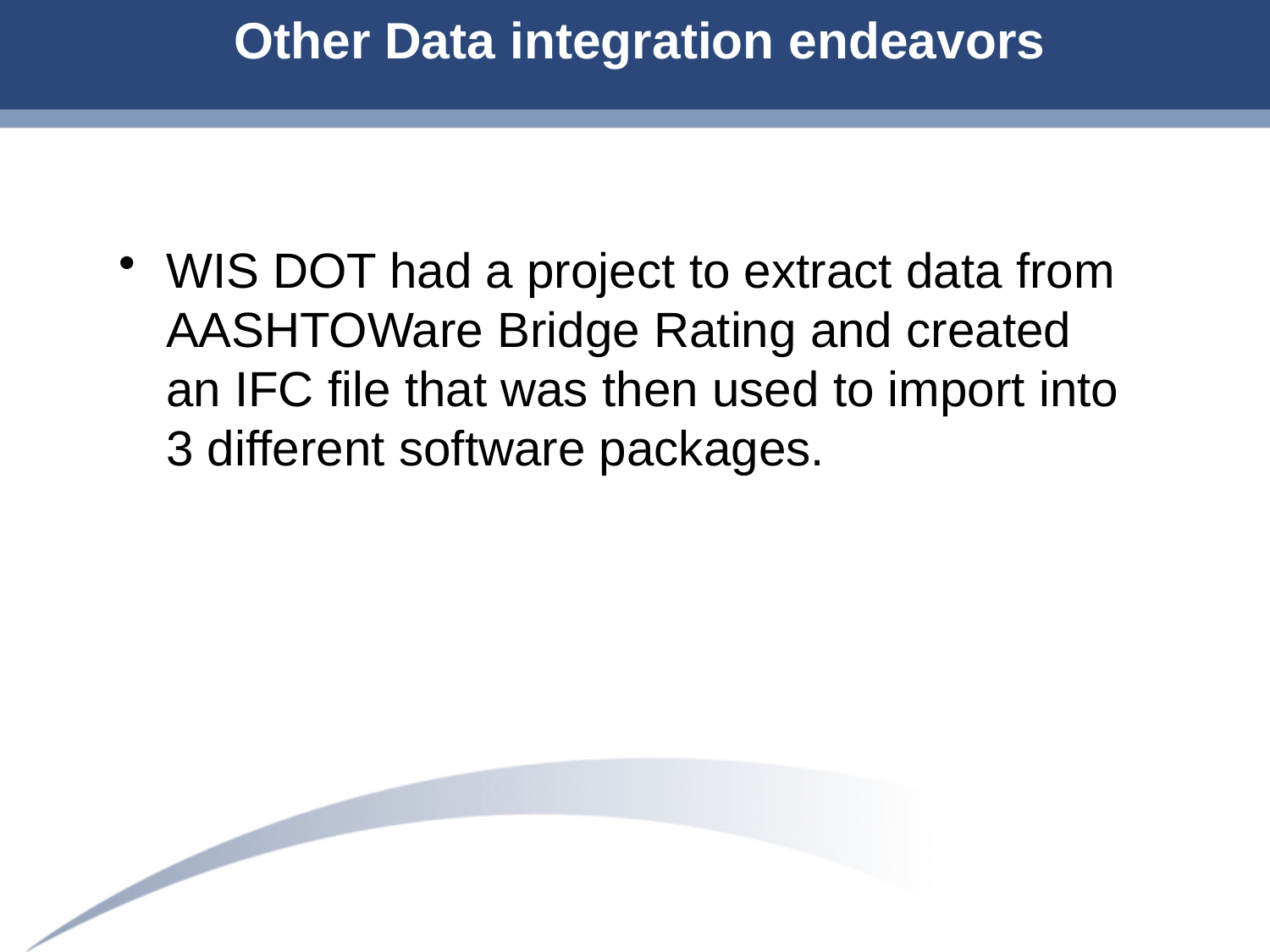

9
# Other Data integration endeavors
WIS DOT had a project to extract data from AASHTOWare Bridge Rating and created an IFC file that was then used to import into 3 different software packages.